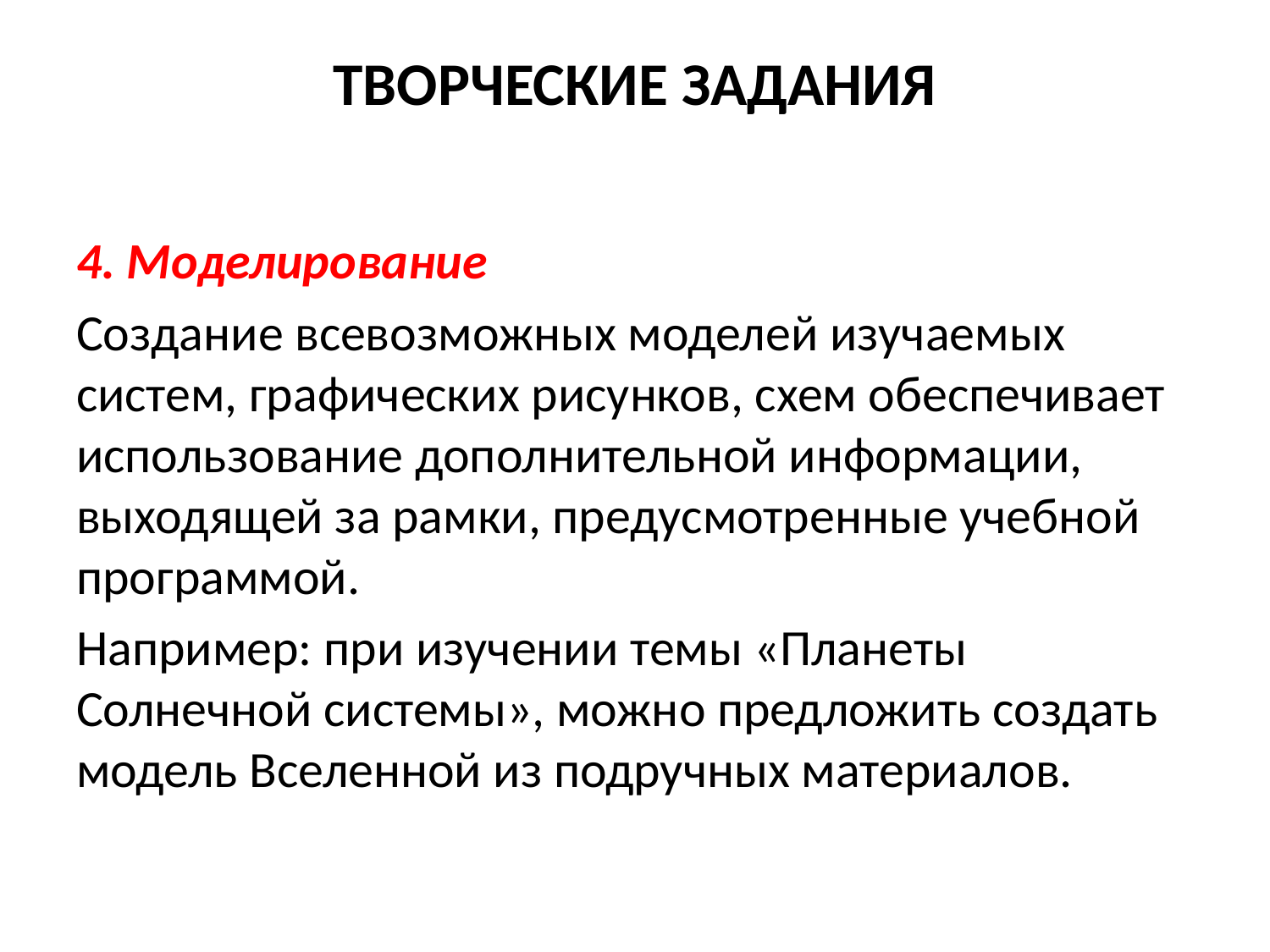

# ТВОРЧЕСКИЕ ЗАДАНИЯ
4. Моделирование
Создание всевозможных моделей изучае­мых систем, графических рисунков, схем обеспечивает использование дополнитель­ной информации, выходящей за рамки, пре­дусмотренные учебной программой.
Например: при изучении темы «Планеты Солнечной системы», можно предложить создать модель Вселенной из подручных материалов.